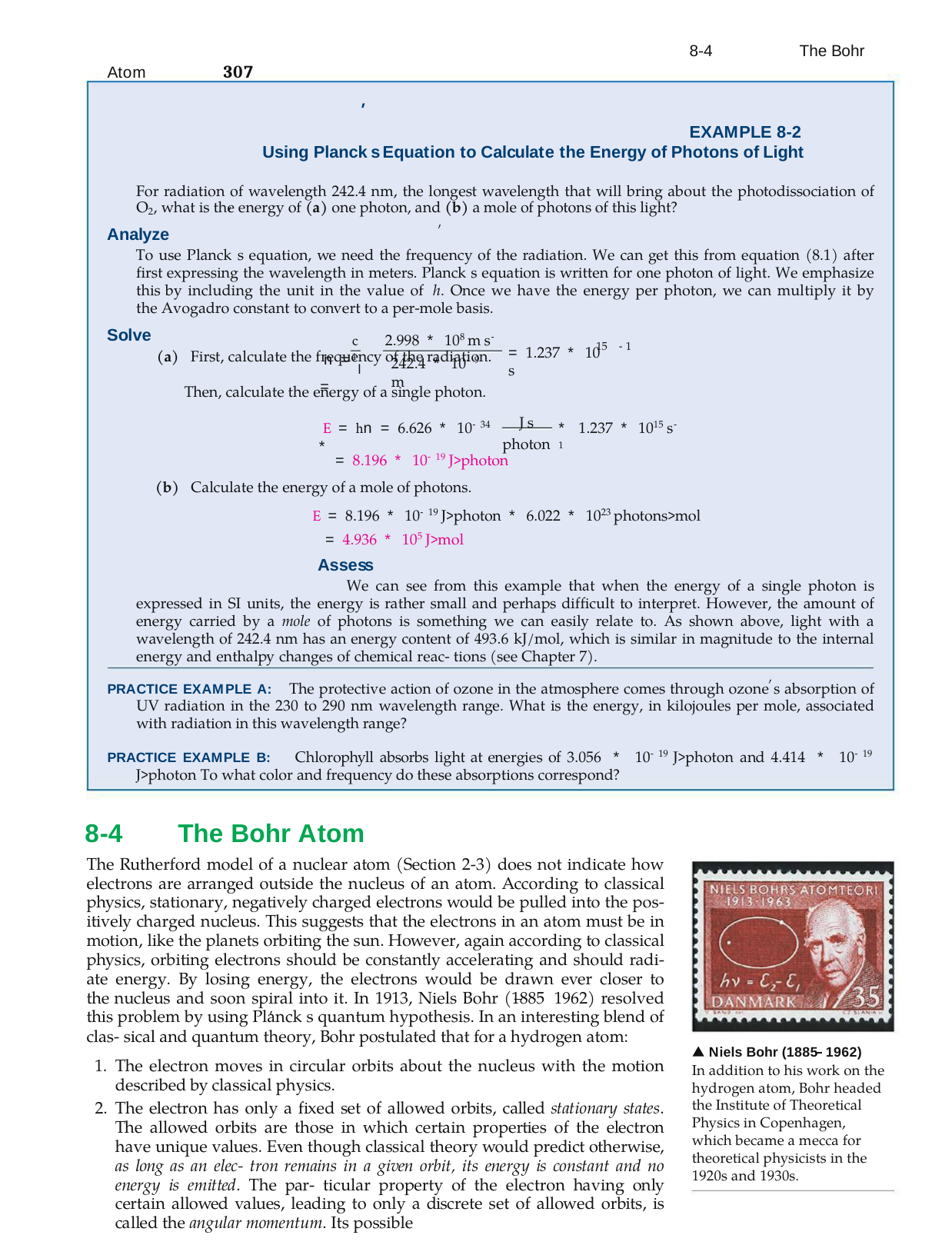

8-4	The Bohr Atom	307

EXAMPLE 8-2	Using Planck s Equation to Calculate the Energy of Photons of Light

For radiation of wavelength 242.4 nm, the longest wavelength that will bring about the photodissociation of O2, what is the energy of (a) one photon, and (b) a mole of photons of this light?
Analyze
To use Planck s equation, we need the frequency of the radiation. We can get this from equation (8.1) after first expressing the wavelength in meters. Planck s equation is written for one photon of light. We emphasize this by including the unit in the value of  h. Once we have the energy per photon, we can multiply it by the Avogadro constant to convert to a per-mole basis.
Solve
(a)   First, calculate the frequency of the radiation.

c	2.998  *  108 m s-1
15    -1
 n  =  l  =
=  1.237  *  10    s
242.4  *  10-9 m
Then, calculate the energy of a single photon.
J s photon
 E  =  hn  =  6.626  *  10-34  *
*  1.237  *  1015 s-1
  =  8.196  *  10-19 J>photon
(b)   Calculate the energy of a mole of photons.
 E  =  8.196  *  10-19 J>photon  *  6.022  *  1023 photons>mol
  =  4.936  *  105 J>mol
Assess
We can see from this example that when the energy of a single photon is expressed in SI units, the energy is rather small and perhaps difficult to interpret. However, the amount of energy carried by a mole of photons is something we can easily relate to. As shown above, light with a wavelength of 242.4 nm has an energy content of 493.6 kJ/mol, which is similar in magnitude to the internal energy and enthalpy changes of chemical reac- tions (see Chapter 7).

PRACTICE EXAMPLE A:    The protective action of ozone in the atmosphere comes through ozone s absorption of UV radiation in the 230 to 290 nm wavelength range. What is the energy, in kilojoules per mole, associated with radiation in this wavelength range?

PRACTICE EXAMPLE B:    Chlorophyll absorbs light at energies of 3.056  *  10-19 J>photon and 4.414  *  10-19 J>photon To what color and frequency do these absorptions correspond?

8-4	The Bohr Atom

The Rutherford model of a nuclear atom (Section 2-3) does not indicate how electrons are arranged outside the nucleus of an atom. According to classical physics, stationary, negatively charged electrons would be pulled into the pos- itively charged nucleus. This suggests that the electrons in an atom must be in motion, like the planets orbiting the sun. However, again according to classical physics, orbiting electrons should be constantly accelerating and should radi- ate energy. By losing energy, the electrons would be drawn ever closer to the nucleus and soon spiral into it. In 1913, Niels Bohr (1885  1962) resolved this problem by using Planck s quantum hypothesis. In an interesting blend of clas- sical and quantum theory, Bohr postulated that for a hydrogen atom:
The electron moves in circular orbits about the nucleus with the motion described by classical physics.
The electron has only a fixed set of allowed orbits, called stationary states. The allowed orbits are those in which certain properties of the electron have unique values. Even though classical theory would predict otherwise, as long as an elec- tron remains in a given orbit, its energy is constant and no energy is emitted. The par- ticular property of the electron having only certain allowed values, leading to only a discrete set of allowed orbits, is called the angular momentum. Its possible

 Niels Bohr (1885  1962)
In addition to his work on the hydrogen atom, Bohr headed the Institute of Theoretical Physics in Copenhagen, which became a mecca for theoretical physicists in the 1920s and 1930s.